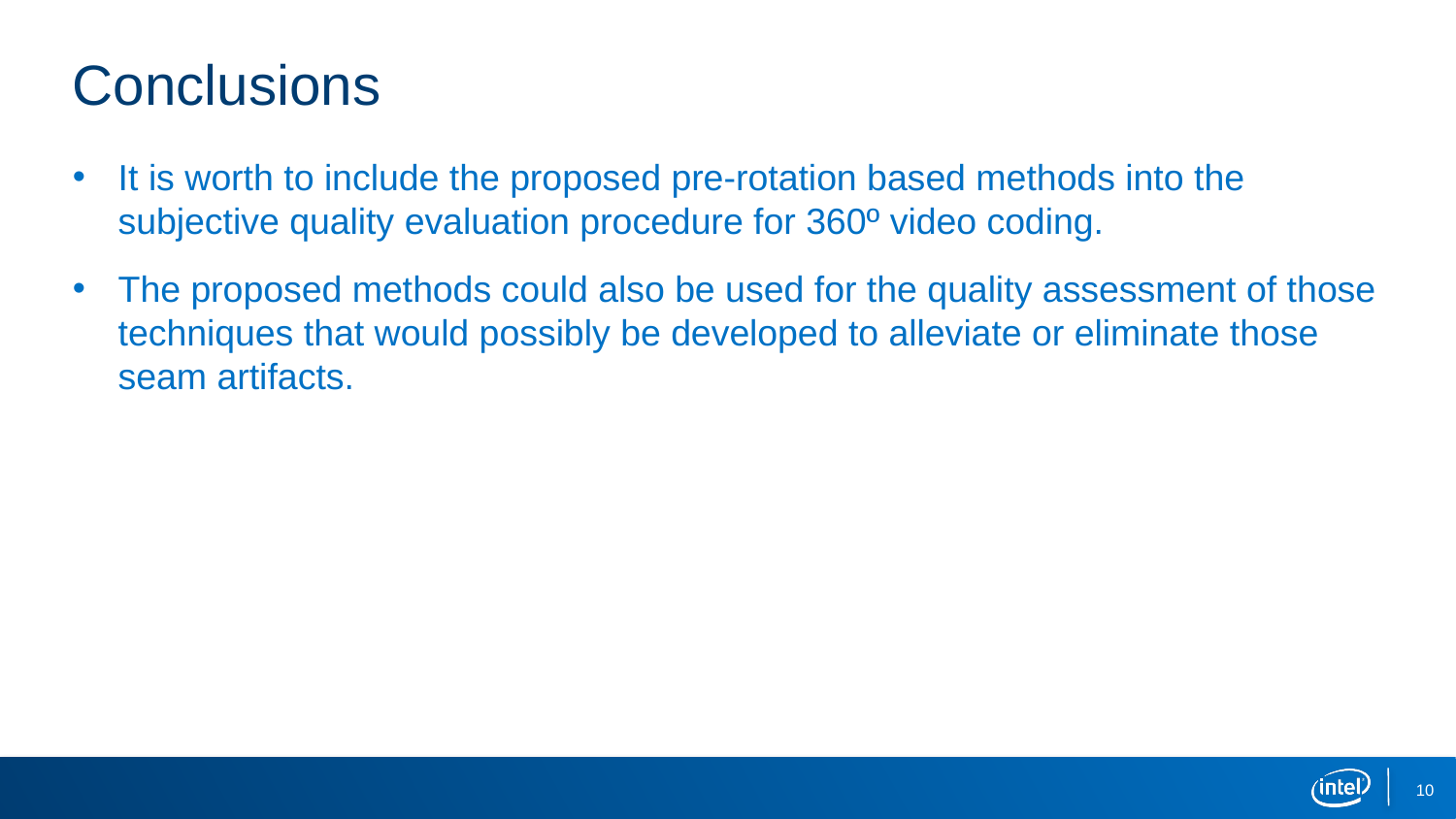

# Conclusions
It is worth to include the proposed pre-rotation based methods into the subjective quality evaluation procedure for 360º video coding.
The proposed methods could also be used for the quality assessment of those techniques that would possibly be developed to alleviate or eliminate those seam artifacts.

10